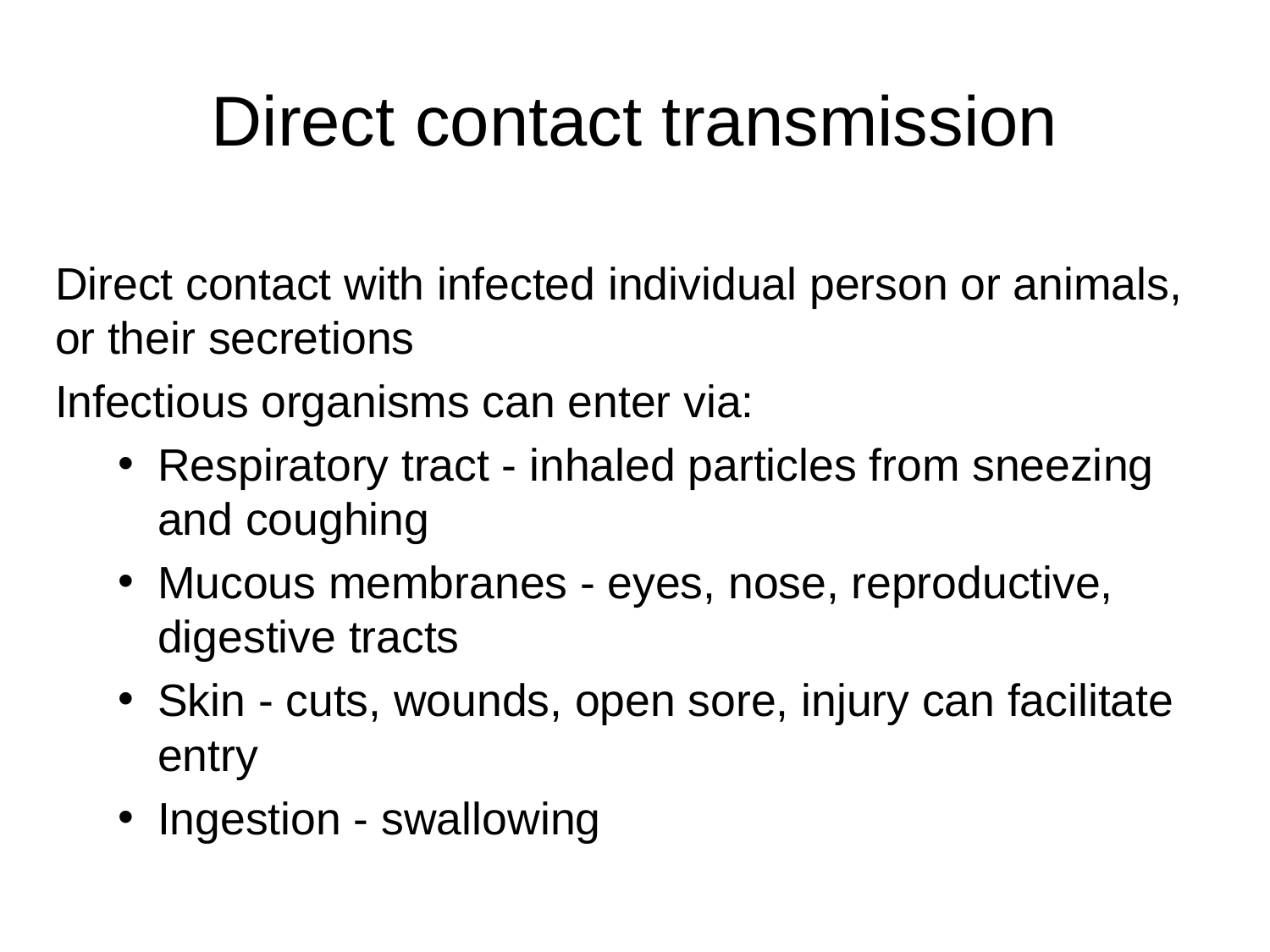

# Direct contact transmission
Direct contact with infected individual person or animals, or their secretions
Infectious organisms can enter via:
Respiratory tract - inhaled particles from sneezing and coughing
Mucous membranes - eyes, nose, reproductive, digestive tracts
Skin - cuts, wounds, open sore, injury can facilitate entry
Ingestion - swallowing